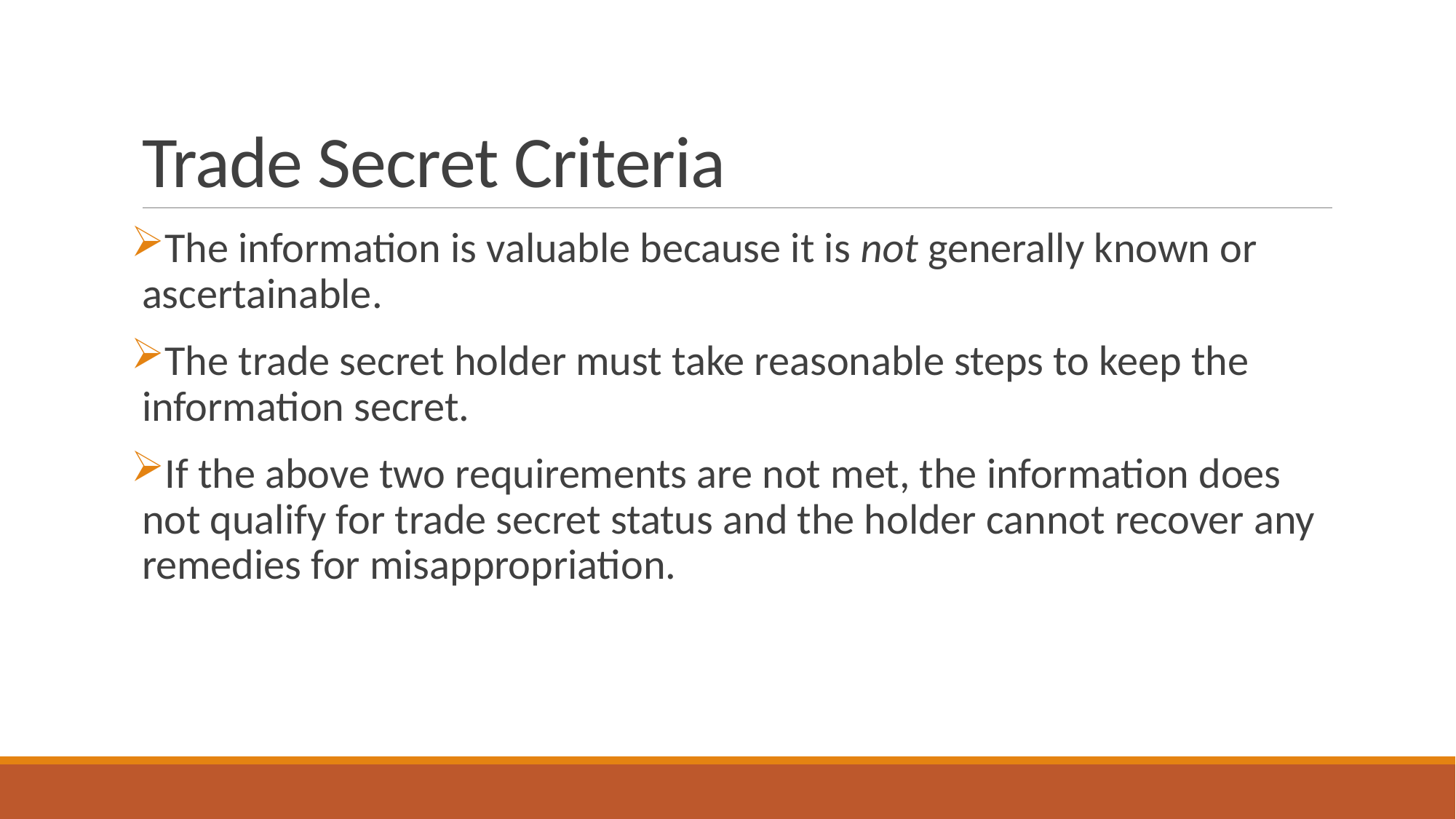

# Trade Secret Criteria
The information is valuable because it is not generally known or ascertainable.
The trade secret holder must take reasonable steps to keep the information secret.
If the above two requirements are not met, the information does not qualify for trade secret status and the holder cannot recover any remedies for misappropriation.